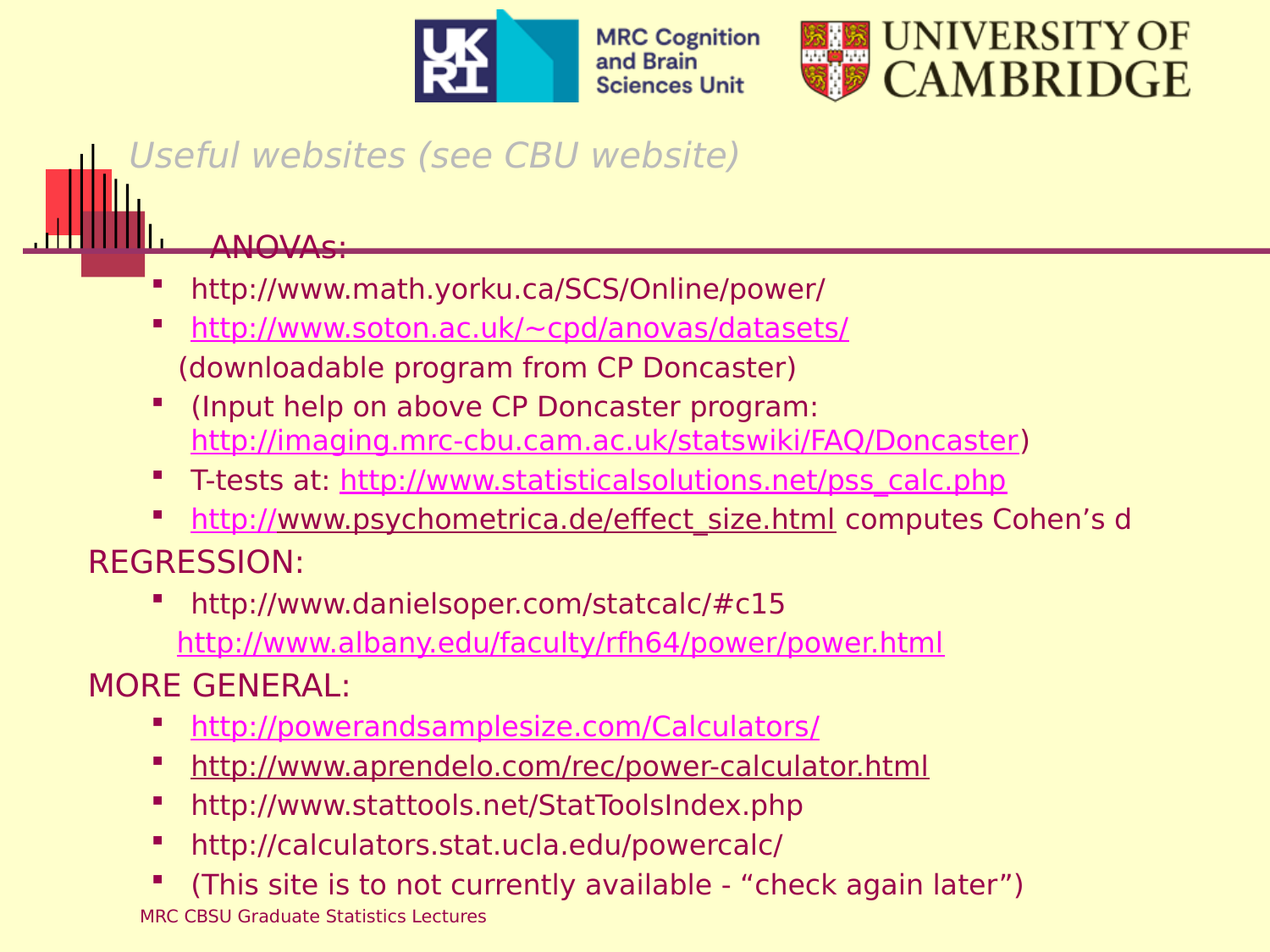

# Useful websites (see CBU website)

            ANOVAs:
http://www.math.yorku.ca/SCS/Online/power/
http://www.soton.ac.uk/~cpd/anovas/datasets/
   (downloadable program from CP Doncaster)
(Input help on above CP Doncaster program: http://imaging.mrc-cbu.cam.ac.uk/statswiki/FAQ/Doncaster)
T-tests at: http://www.statisticalsolutions.net/pss_calc.php
http://www.psychometrica.de/effect_size.html computes Cohen’s d
REGRESSION:
http://www.danielsoper.com/statcalc/#c15
          http://www.albany.edu/faculty/rfh64/power/power.html
MORE GENERAL:
http://powerandsamplesize.com/Calculators/
http://www.aprendelo.com/rec/power-calculator.html
http://www.stattools.net/StatToolsIndex.php
http://calculators.stat.ucla.edu/powercalc/
(This site is to not currently available - “check again later”)
MRC CBSU Graduate Statistics Lectures